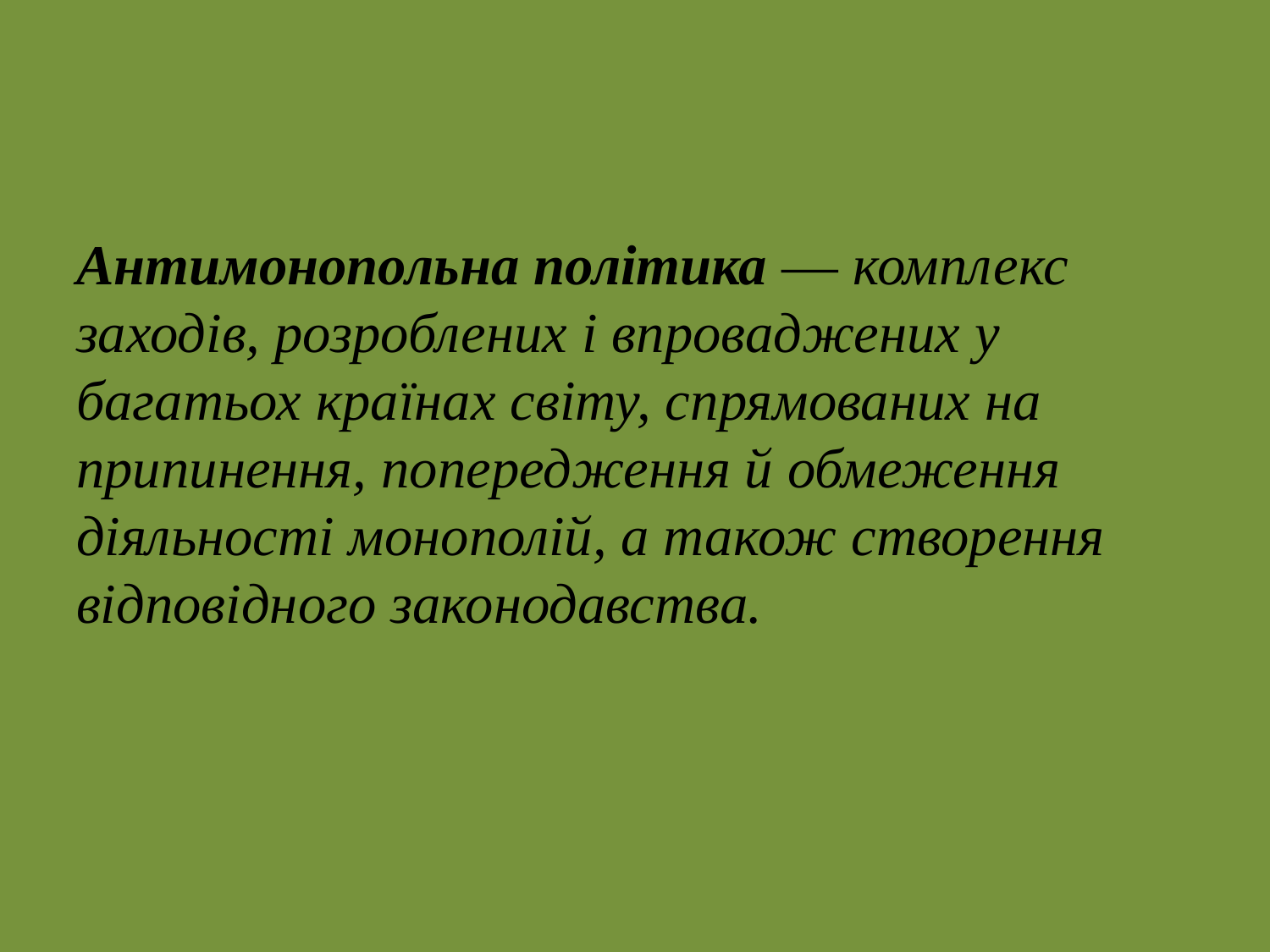

Антимонопольна політика — комплекс заходів, розроблених і впроваджених у багатьох країнах світу, спрямованих на припинення, попередження й обмеження діяльності монополій, а також створення відповідного законодавства.